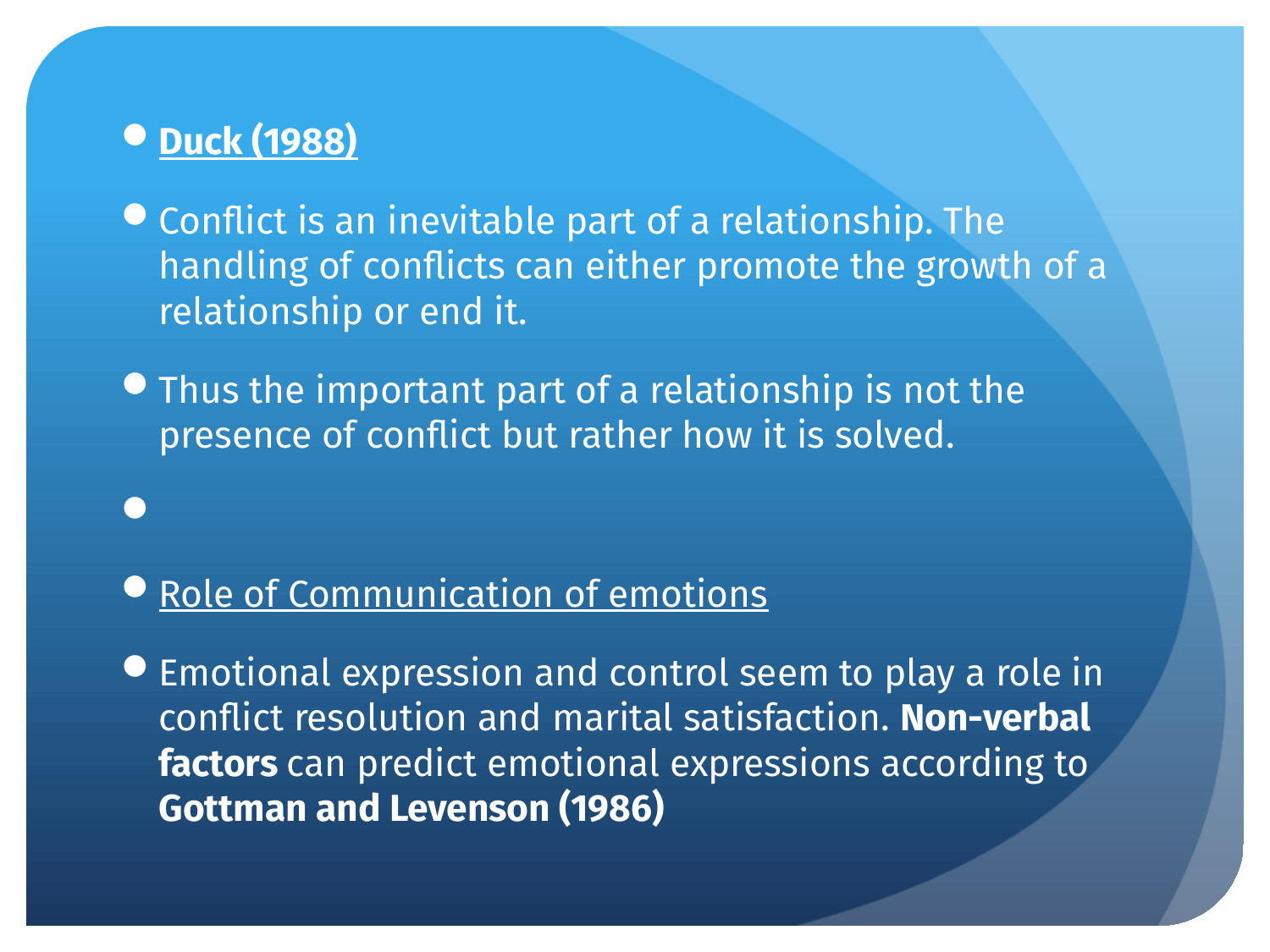

Duck (1988)
Conflict is an inevitable part of a relationship. The handling of conflicts can either promote the growth of a relationship or end it.
Thus the important part of a relationship is not the presence of conflict but rather how it is solved.

Role of Communication of emotions
Emotional expression and control seem to play a role in conflict resolution and marital satisfaction. Non-verbal factors can predict emotional expressions according to Gottman and Levenson (1986)